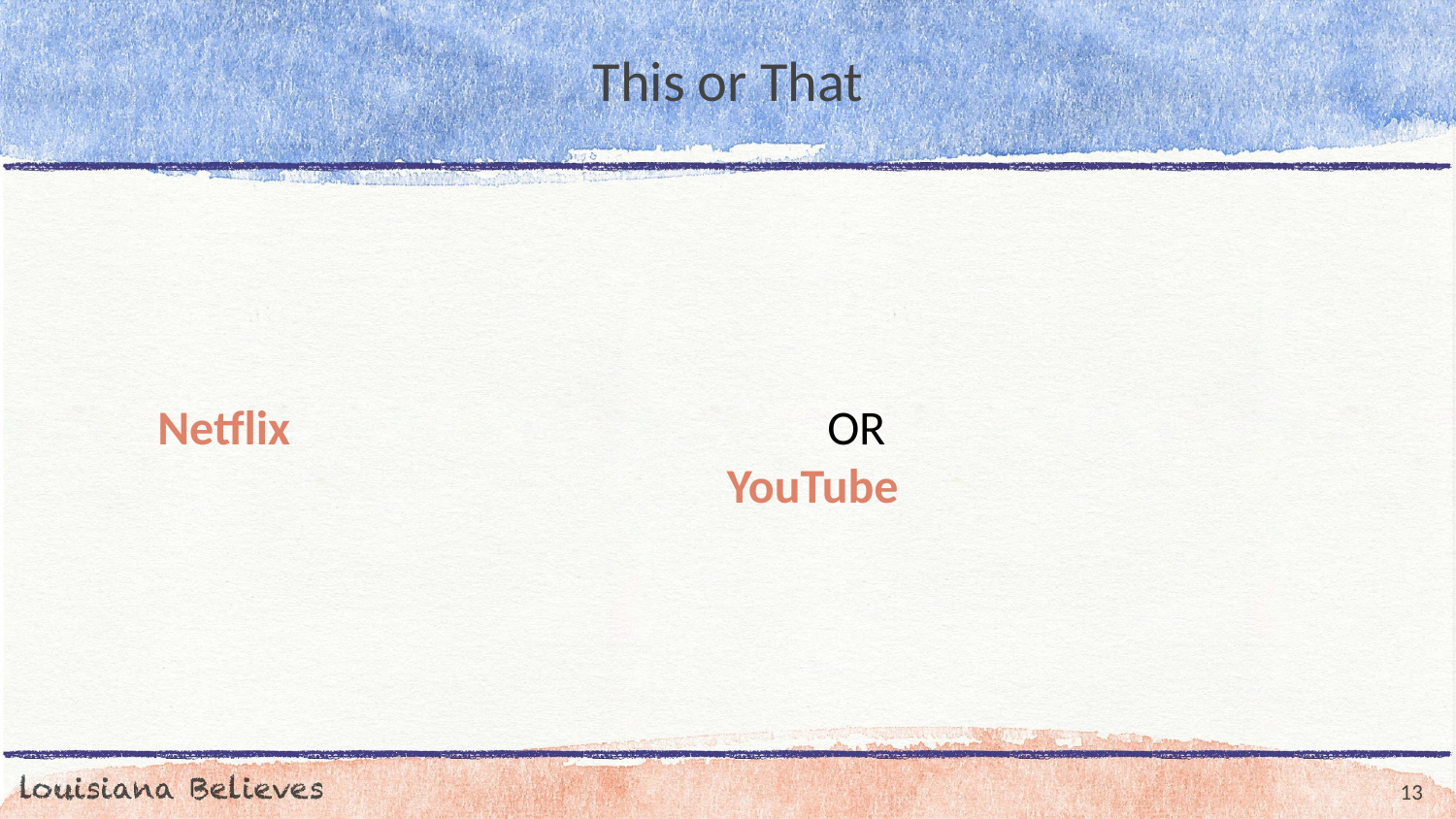

# This or That
Netflix				        OR				YouTube